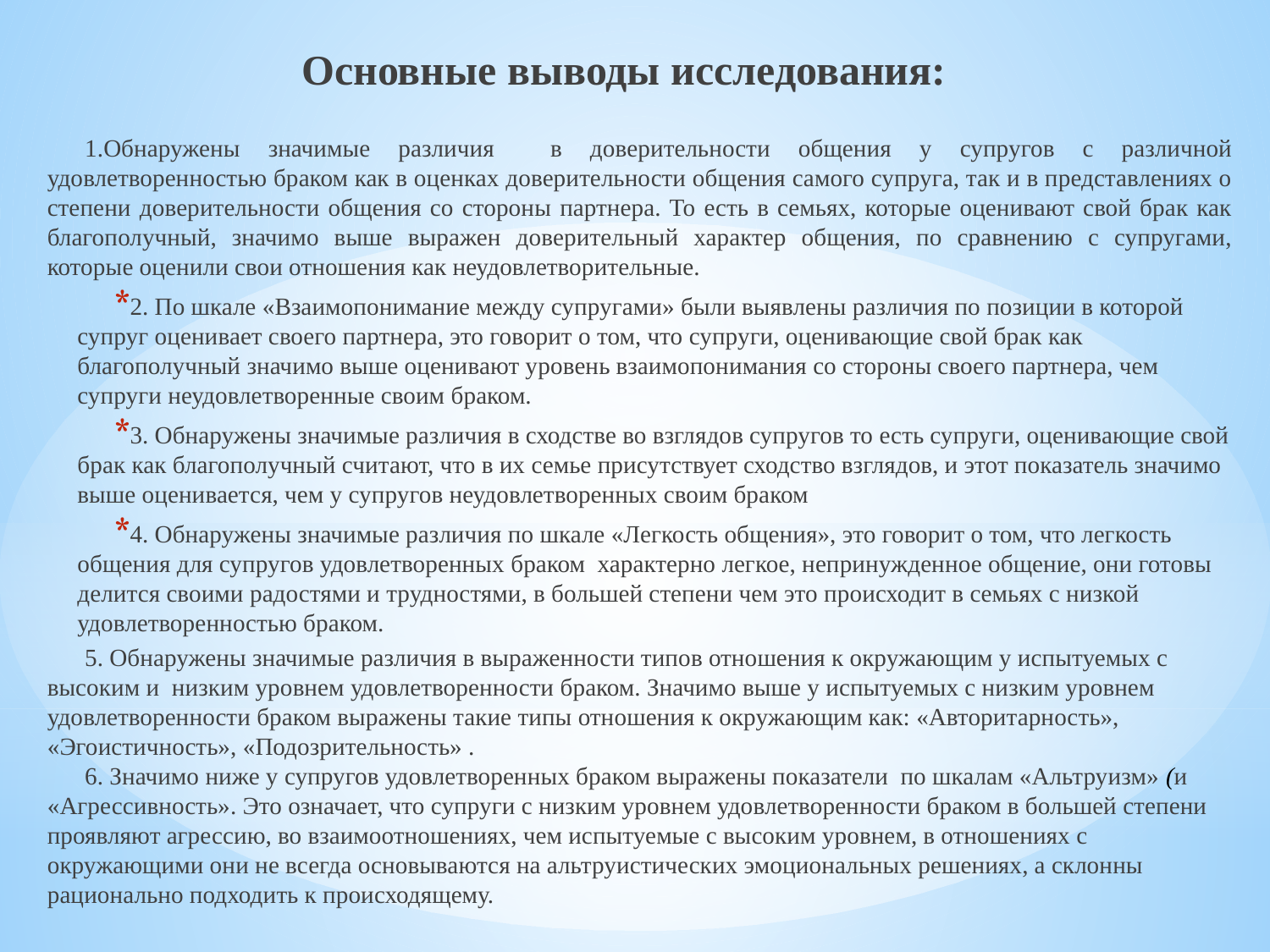

Основные выводы исследования:

1.Обнаружены значимые различия  в доверительности общения у супругов с различной удовлетворенностью браком как в оценках доверительности общения самого супруга, так и в представлениях о степени доверительности общения со стороны партнера. То есть в семьях, которые оценивают свой брак как благополучный, значимо выше выражен доверительный характер общения, по сравнению с супругами, которые оценили свои отношения как неудовлетворительные.
2. По шкале «Взаимопонимание между супругами» были выявлены различия по позиции в которой супруг оценивает своего партнера, это говорит о том, что супруги, оценивающие свой брак как благополучный значимо выше оценивают уровень взаимопонимания со стороны своего партнера, чем супруги неудовлетворенные своим браком.
3. Обнаружены значимые различия в сходстве во взглядов супругов то есть супруги, оценивающие свой брак как благополучный считают, что в их семье присутствует сходство взглядов, и этот показатель значимо выше оценивается, чем у супругов неудовлетворенных своим браком
4. Обнаружены значимые различия по шкале «Легкость общения», это говорит о том, что легкость общения для супругов удовлетворенных браком  характерно легкое, непринужденное общение, они готовы делится своими радостями и трудностями, в большей степени чем это происходит в семьях с низкой удовлетворенностью браком.
5. Обнаружены значимые различия в выраженности типов отношения к окружающим у испытуемых с высоким и  низким уровнем удовлетворенности браком. Значимо выше у испытуемых с низким уровнем удовлетворенности браком выражены такие типы отношения к окружающим как: «Авторитарность», «Эгоистичность», «Подозрительность» .
6. Значимо ниже у супругов удовлетворенных браком выражены показатели  по шкалам «Альтруизм» (и «Агрессивность». Это означает, что супруги с низким уровнем удовлетворенности браком в большей степени проявляют агрессию, во взаимоотношениях, чем испытуемые с высоким уровнем, в отношениях с окружающими они не всегда основываются на альтруистических эмоциональных решениях, а склонны рационально подходить к происходящему.